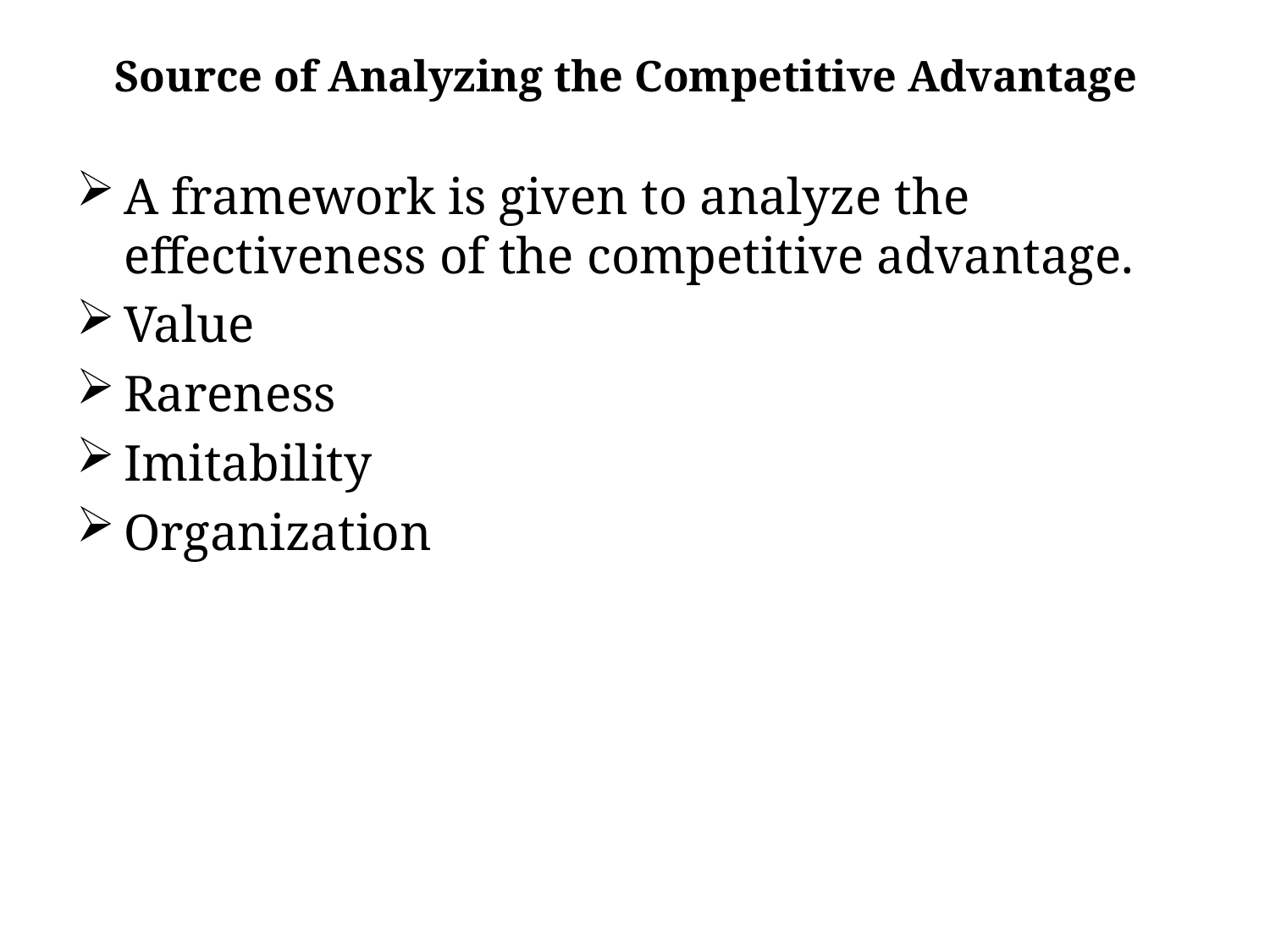

# Source of Analyzing the Competitive Advantage
A framework is given to analyze the effectiveness of the competitive advantage.
Value
Rareness
Imitability
Organization